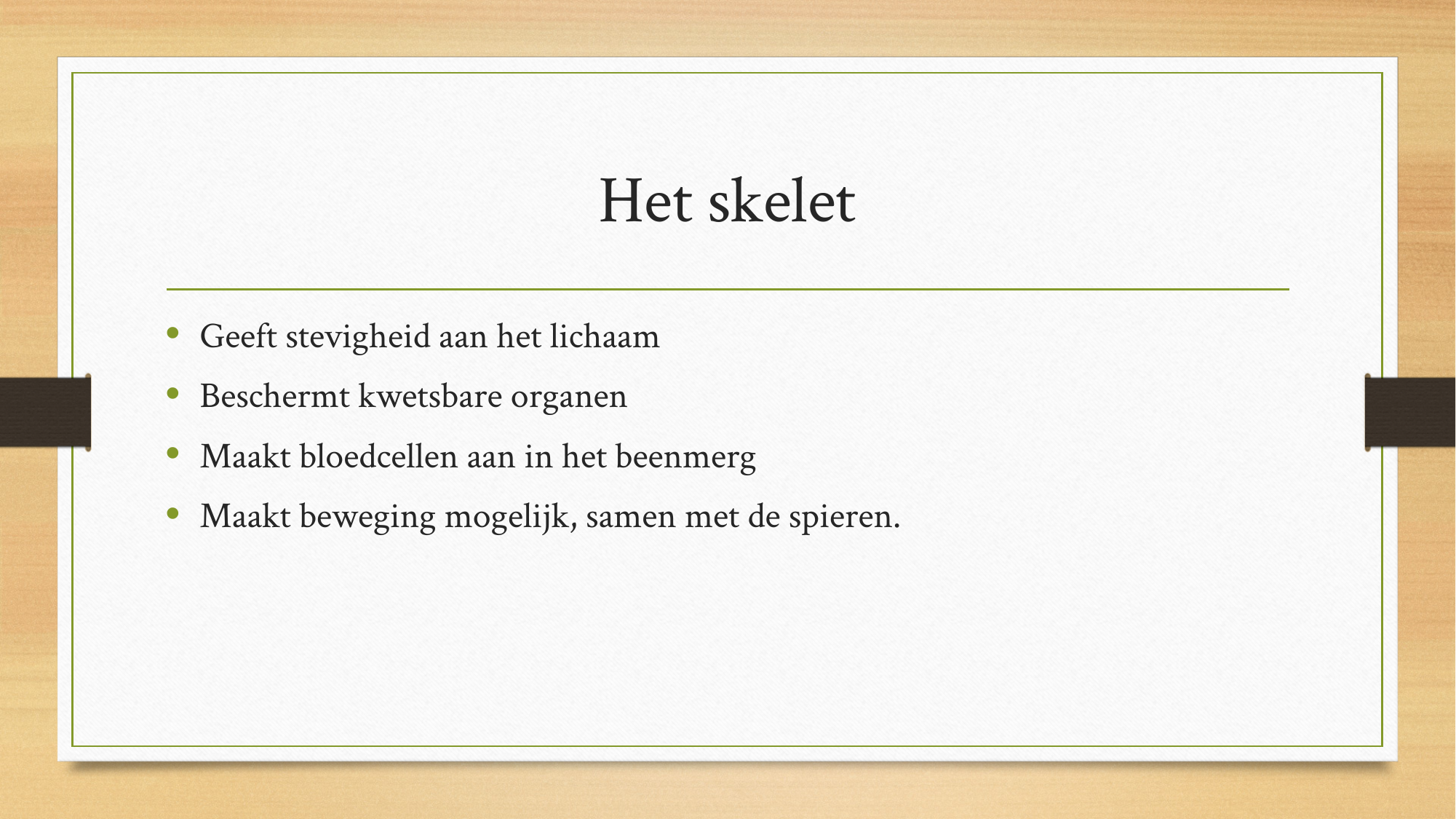

# Het skelet
Geeft stevigheid aan het lichaam
Beschermt kwetsbare organen
Maakt bloedcellen aan in het beenmerg
Maakt beweging mogelijk, samen met de spieren.